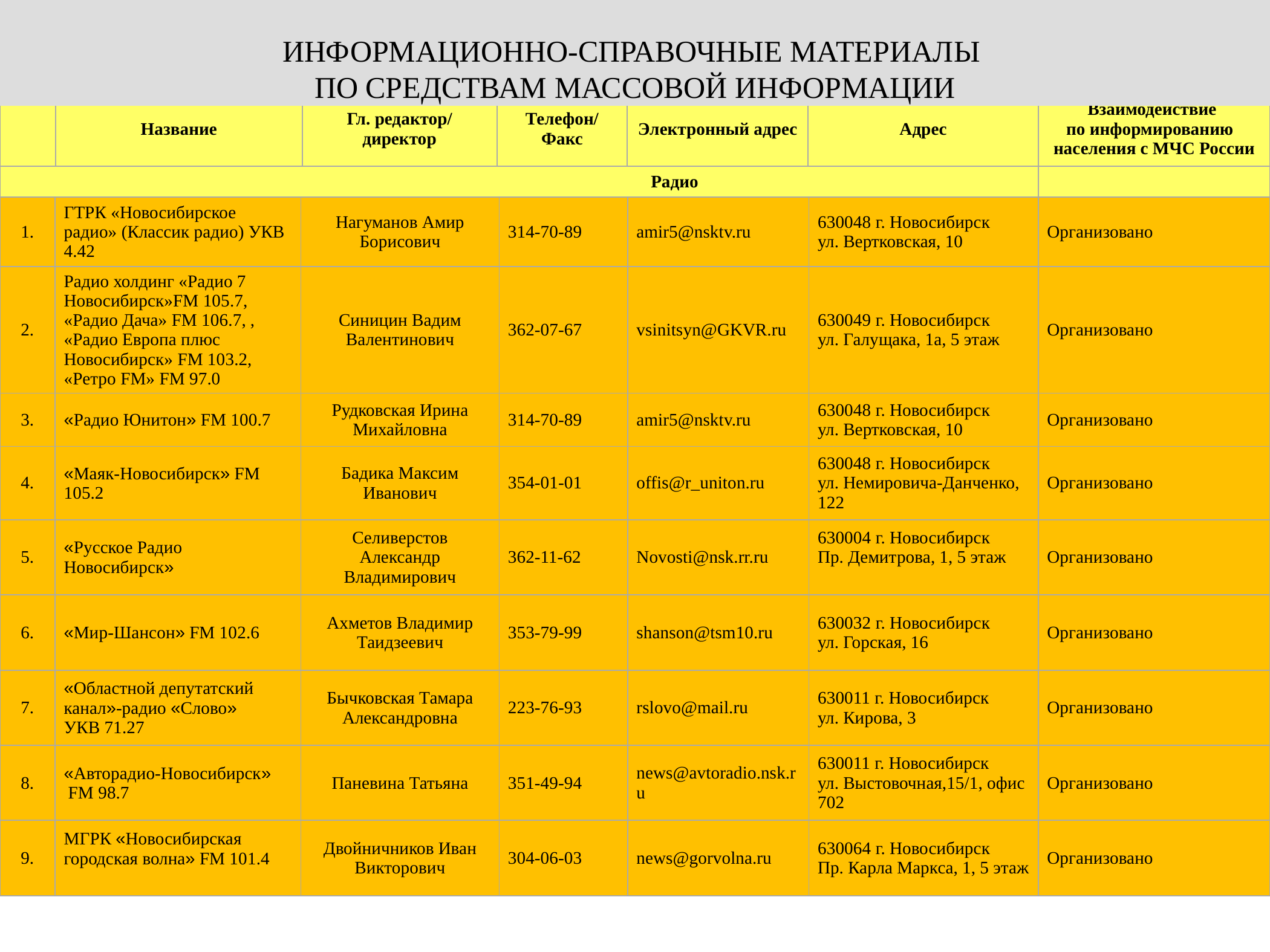

ИНФОРМАЦИОННО-СПРАВОЧНЫЕ МАТЕРИАЛЫ
ПО СРЕДСТВАМ МАССОВОЙ ИНФОРМАЦИИ
|  | Название | Гл. редактор/ директор | Телефон/ Факс | Электронный адрес | Адрес | Взаимодействие по информированию населения с МЧС России |
| --- | --- | --- | --- | --- | --- | --- |
| Радио |  |  |  |  |  |  |
| --- | --- | --- | --- | --- | --- | --- |
| 1. | ГТРК «Новосибирское радио» (Классик радио) УКВ 4.42 | Нагуманов Амир Борисович | 314-70-89 | amir5@nsktv.ru | 630048 г. Новосибирск ул. Вертковская, 10 | Организовано |
| 2. | Радио холдинг «Радио 7 Новосибирск»FM 105.7, «Радио Дача» FM 106.7, , «Радио Европа плюс Новосибирск» FM 103.2, «Ретро FM» FM 97.0 | Синицин Вадим Валентинович | 362-07-67 | vsinitsyn@GKVR.ru | 630049 г. Новосибирск ул. Галущака, 1а, 5 этаж | Организовано |
| 3. | «Радио Юнитон» FM 100.7 | Рудковская Ирина Михайловна | 314-70-89 | amir5@nsktv.ru | 630048 г. Новосибирск ул. Вертковская, 10 | Организовано |
| 4. | «Маяк-Новосибирск» FM 105.2 | Бадика Максим Иванович | 354-01-01 | offis@r\_uniton.ru | 630048 г. Новосибирск ул. Немировича-Данченко, 122 | Организовано |
| 5. | «Русское Радио Новосибирск» | Селиверстов Александр Владимирович | 362-11-62 | Novosti@nsk.rr.ru | 630004 г. Новосибирск Пр. Демитрова, 1, 5 этаж | Организовано |
| 6. | «Мир-Шансон» FM 102.6 | Ахметов Владимир Таидзеевич | 353-79-99 | shanson@tsm10.ru | 630032 г. Новосибирск ул. Горская, 16 | Организовано |
| 7. | «Областной депутатский канал»-радио «Слово» УКВ 71.27 | Бычковская Тамара Александровна | 223-76-93 | rslovo@mail.ru | 630011 г. Новосибирск ул. Кирова, 3 | Организовано |
| 8. | «Авторадио-Новосибирск» FM 98.7 | Паневина Татьяна | 351-49-94 | news@avtoradio.nsk.ru | 630011 г. Новосибирск ул. Выстовочная,15/1, офис 702 | Организовано |
| 9. | МГРК «Новосибирская городская волна» FM 101.4 | Двойничников Иван Викторович | 304-06-03 | news@gorvolna.ru | 630064 г. Новосибирск Пр. Карла Маркса, 1, 5 этаж | Организовано |